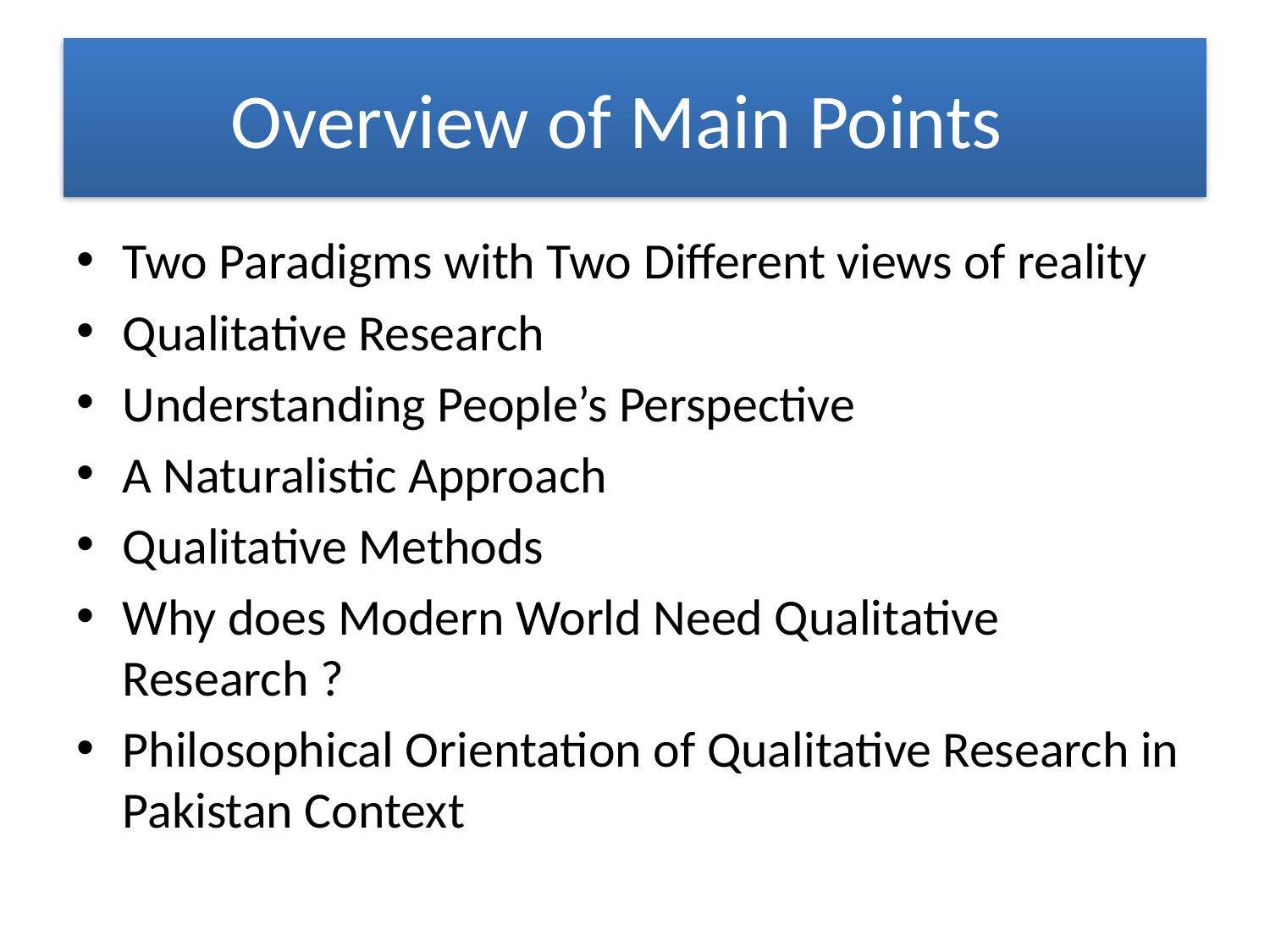

# Overview of Main Points
Two Paradigms with Two Different views of reality
Qualitative Research
Understanding People’s Perspective
A Naturalistic Approach
Qualitative Methods
Why does Modern World Need Qualitative Research ?
Philosophical Orientation of Qualitative Research in Pakistan Context